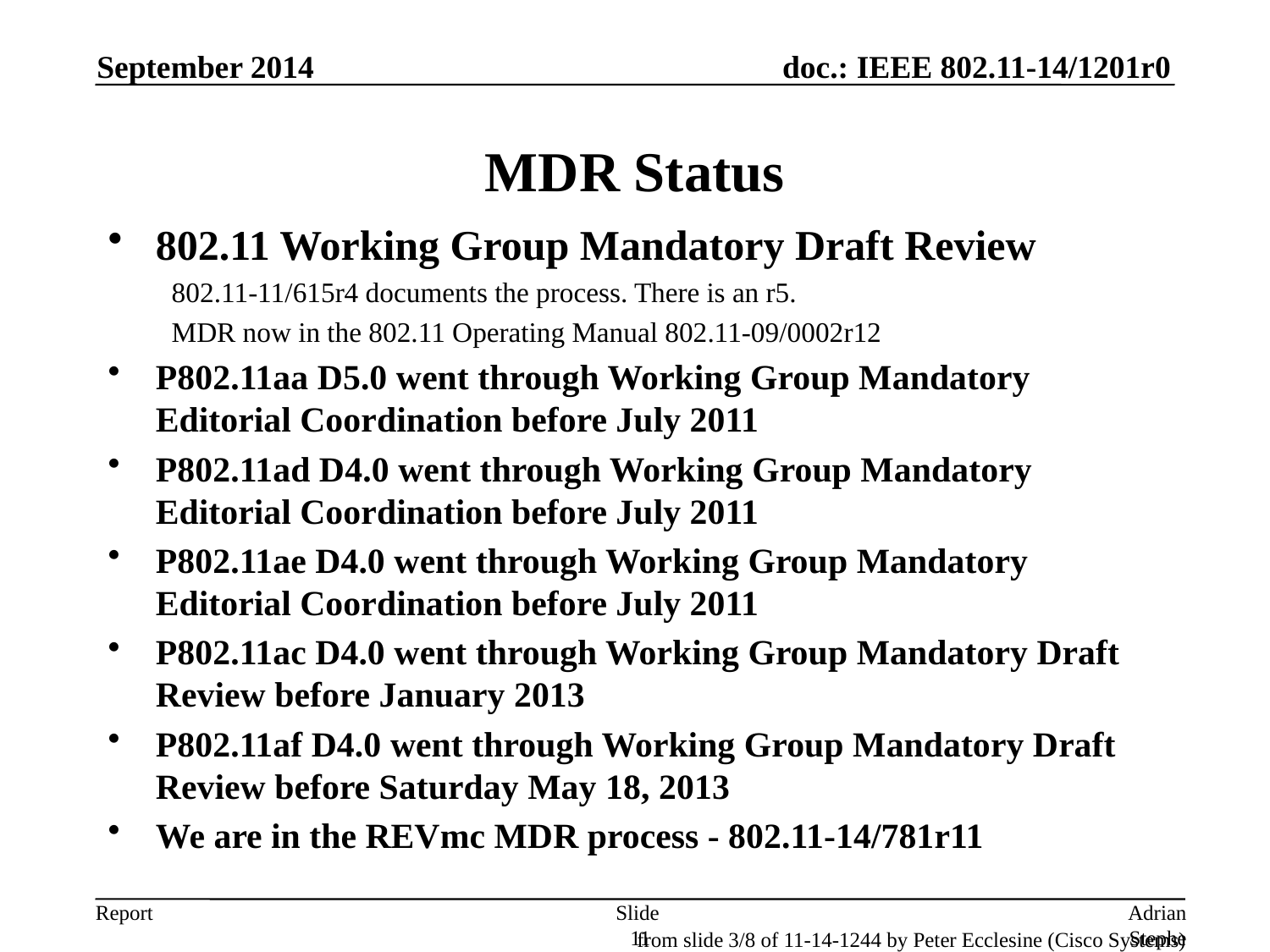

September 2014
# MDR Status
802.11 Working Group Mandatory Draft Review
802.11-11/615r4 documents the process. There is an r5.
MDR now in the 802.11 Operating Manual 802.11-09/0002r12
P802.11aa D5.0 went through Working Group Mandatory Editorial Coordination before July 2011
P802.11ad D4.0 went through Working Group Mandatory Editorial Coordination before July 2011
P802.11ae D4.0 went through Working Group Mandatory Editorial Coordination before July 2011
P802.11ac D4.0 went through Working Group Mandatory Draft Review before January 2013
P802.11af D4.0 went through Working Group Mandatory Draft Review before Saturday May 18, 2013
We are in the REVmc MDR process - 802.11-14/781r11
Slide 11
Adrian Stephens, Intel Corporation
from slide 3/8 of 11-14-1244 by Peter Ecclesine (Cisco Systems)